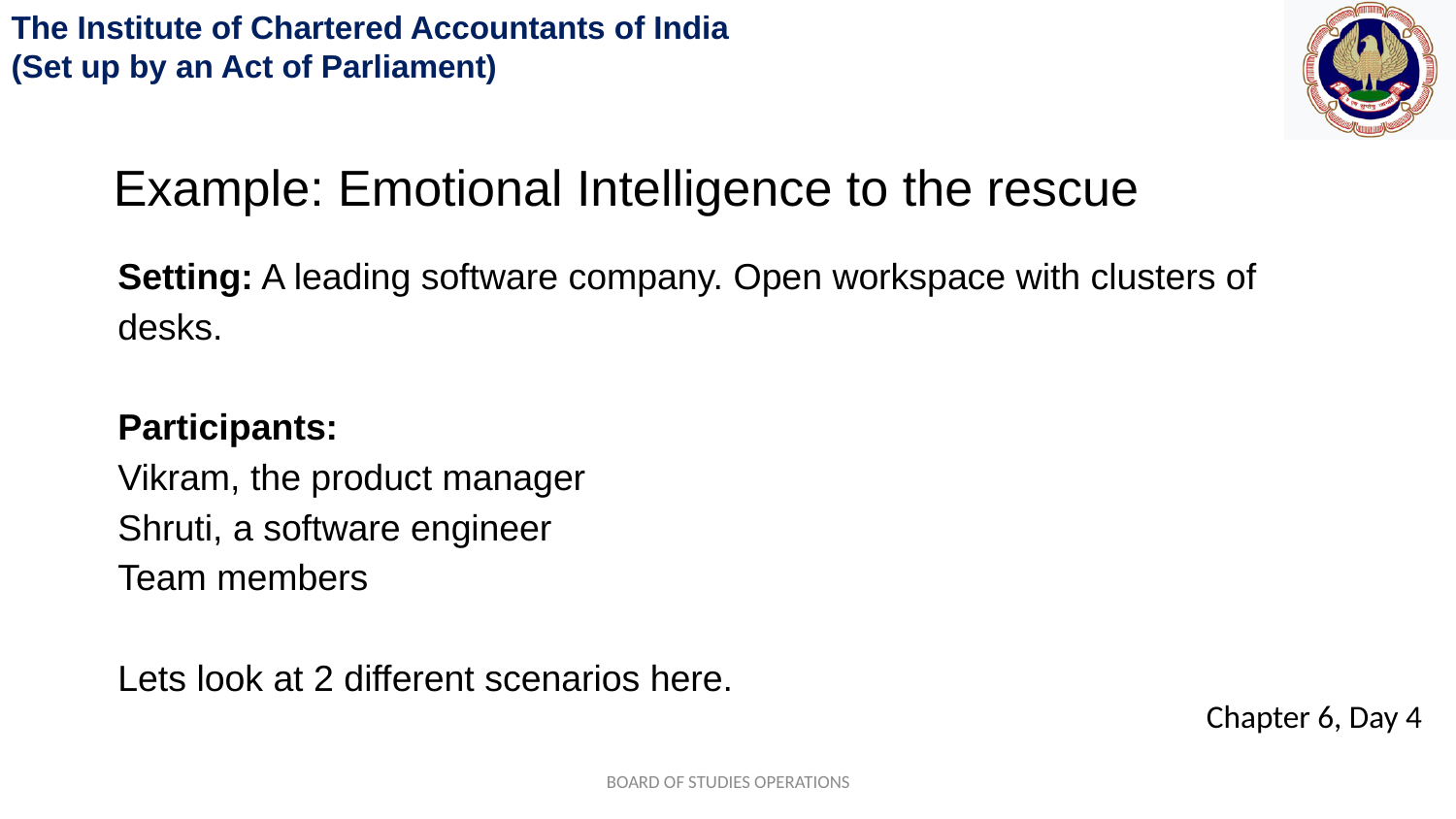

Example: Emotional Intelligence to the rescue
Setting: A leading software company. Open workspace with clusters of desks.

Participants:
Vikram, the product manager
Shruti, a software engineer
Team members

Lets look at 2 different scenarios here.

BOARD OF STUDIES OPERATIONS